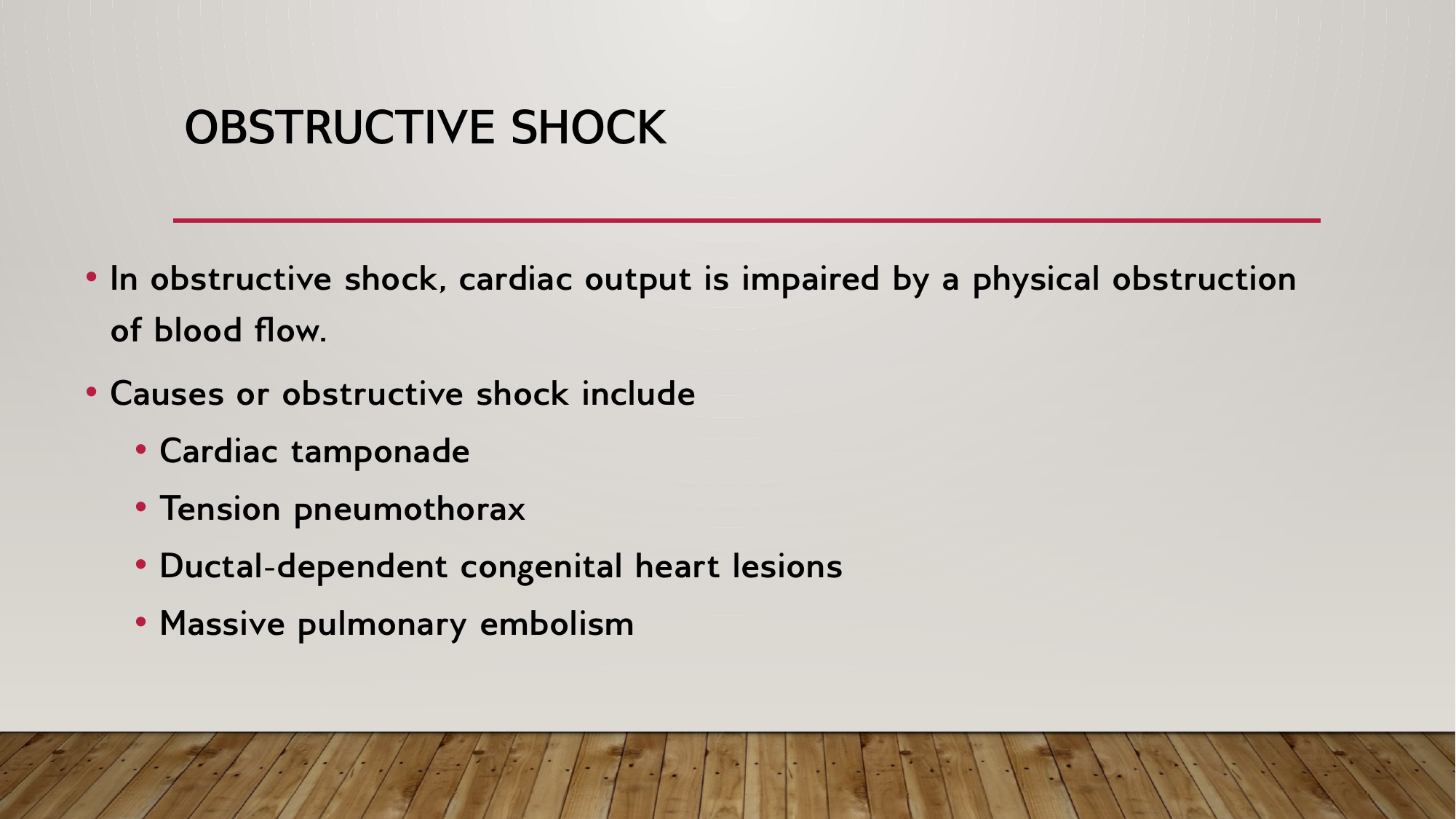

# Obstructive Shock
In obstructive shock, cardiac output is impaired by a physical obstruction of blood flow.
Causes or obstructive shock include
Cardiac tamponade
Tension pneumothorax
Ductal-dependent congenital heart lesions
Massive pulmonary embolism